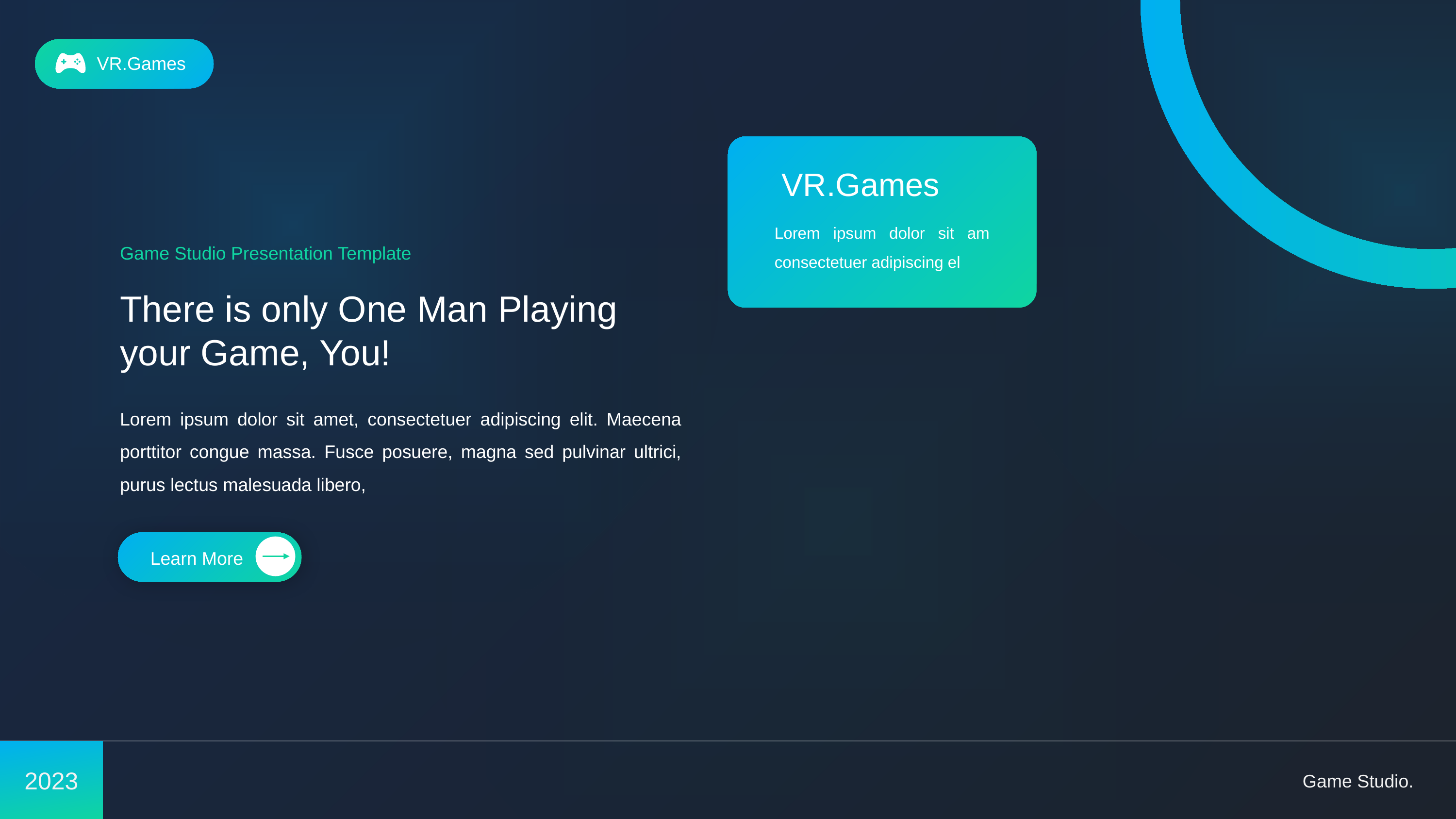

VR.Games

VR.Games

Lorem ipsum dolor sit am consectetuer adipiscing el
Game Studio Presentation Template
There is only One Man Playing your Game, You!
Lorem ipsum dolor sit amet, consectetuer adipiscing elit. Maecena porttitor congue massa. Fusce posuere, magna sed pulvinar ultrici, purus lectus malesuada libero,

Learn More
2023
Game Studio.